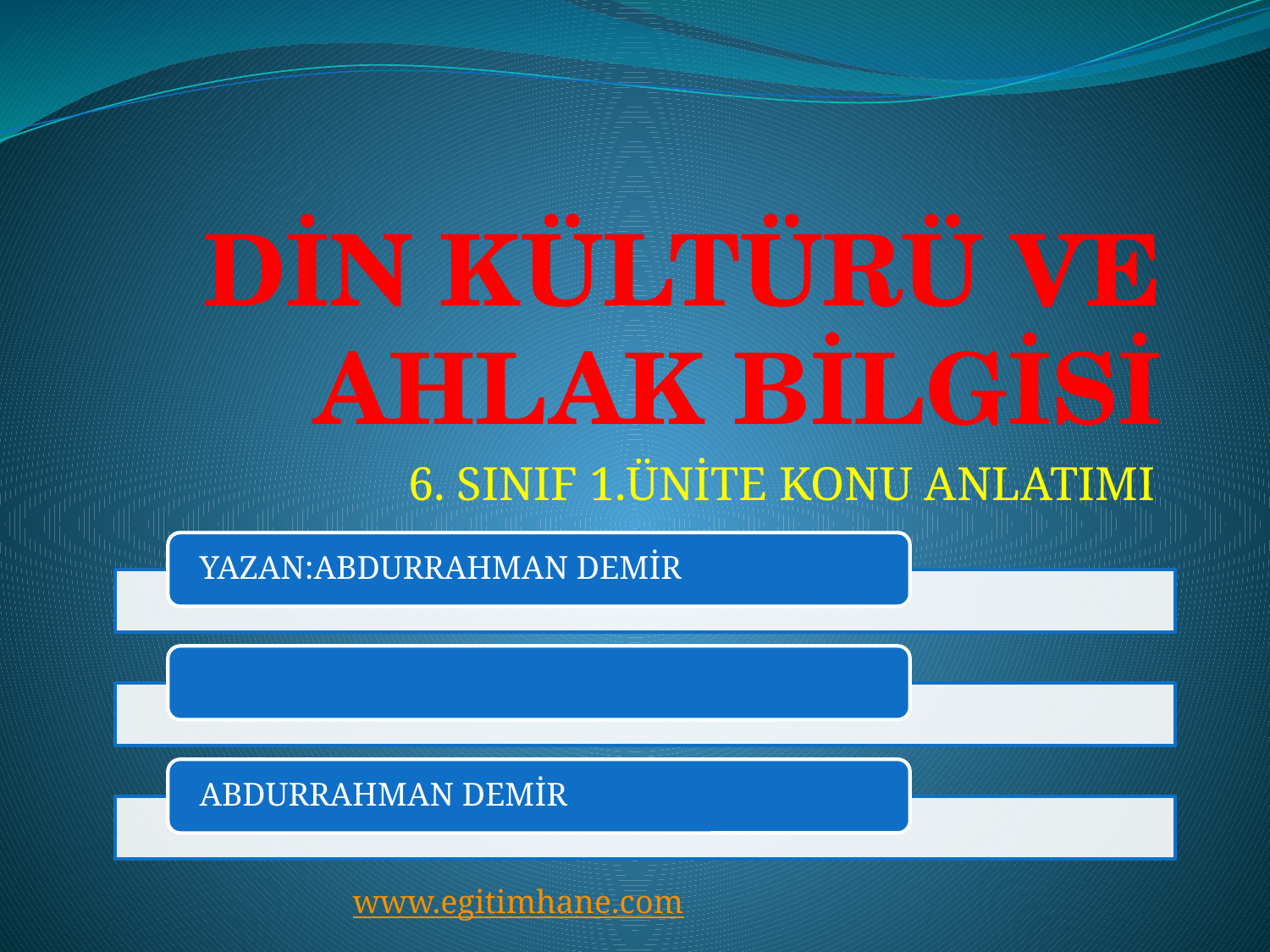

# DİN KÜLTÜRÜ VE AHLAK BİLGİSİ
6. SINIF 1.ÜNİTE KONU ANLATIMI
YAZAN:ABDURRAHMAN DEMİR

ABDURRAHMAN DEMİR
www.egitimhane.com